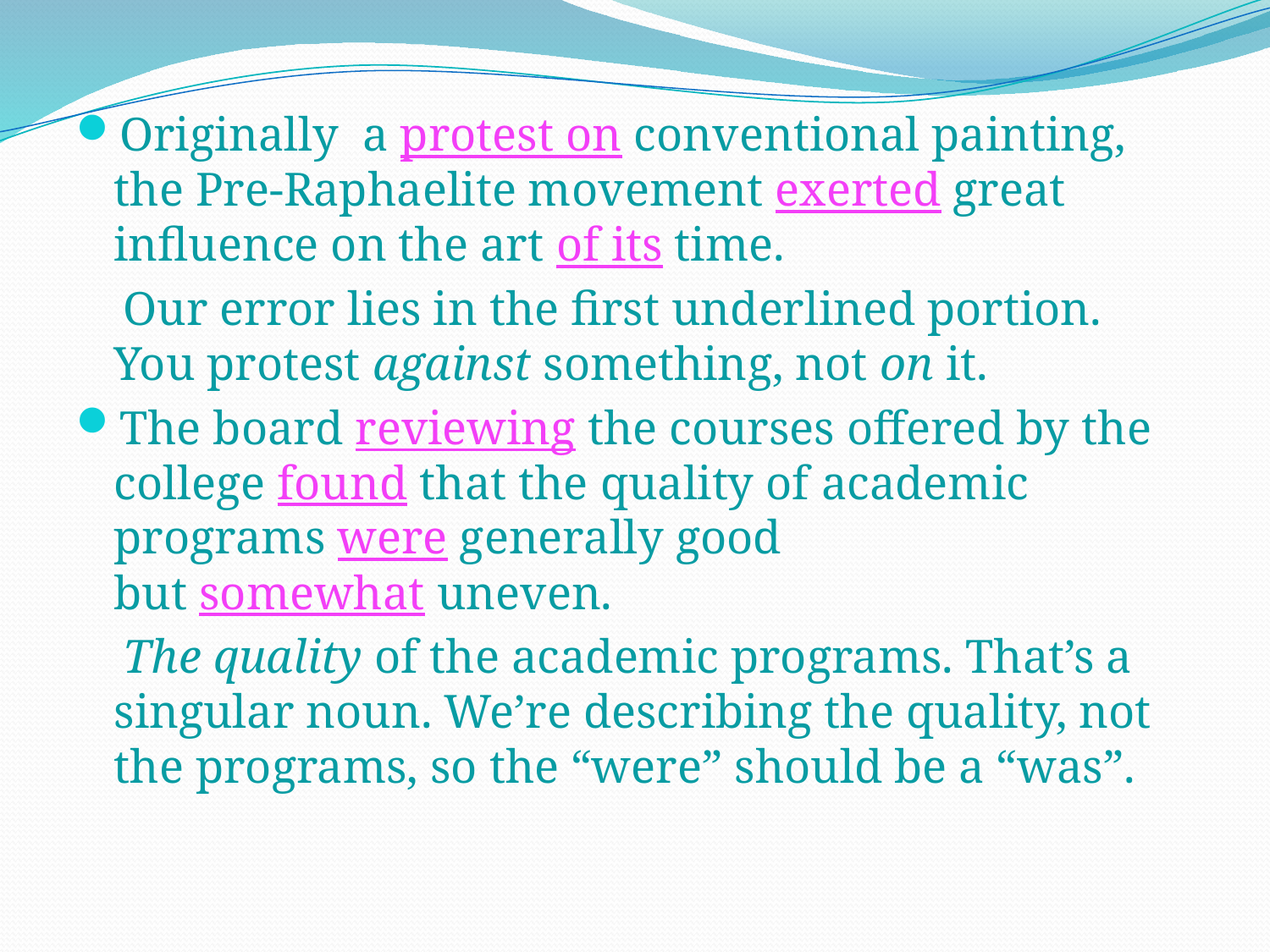

#
Originally  a protest on conventional painting, the Pre-Raphaelite movement exerted great influence on the art of its time.
    Our error lies in the first underlined portion. You protest against something, not on it.
The board reviewing the courses offered by the college found that the quality of academic programs were generally good but somewhat uneven.
    The quality of the academic programs. That’s a singular noun. We’re describing the quality, not the programs, so the “were” should be a “was”.